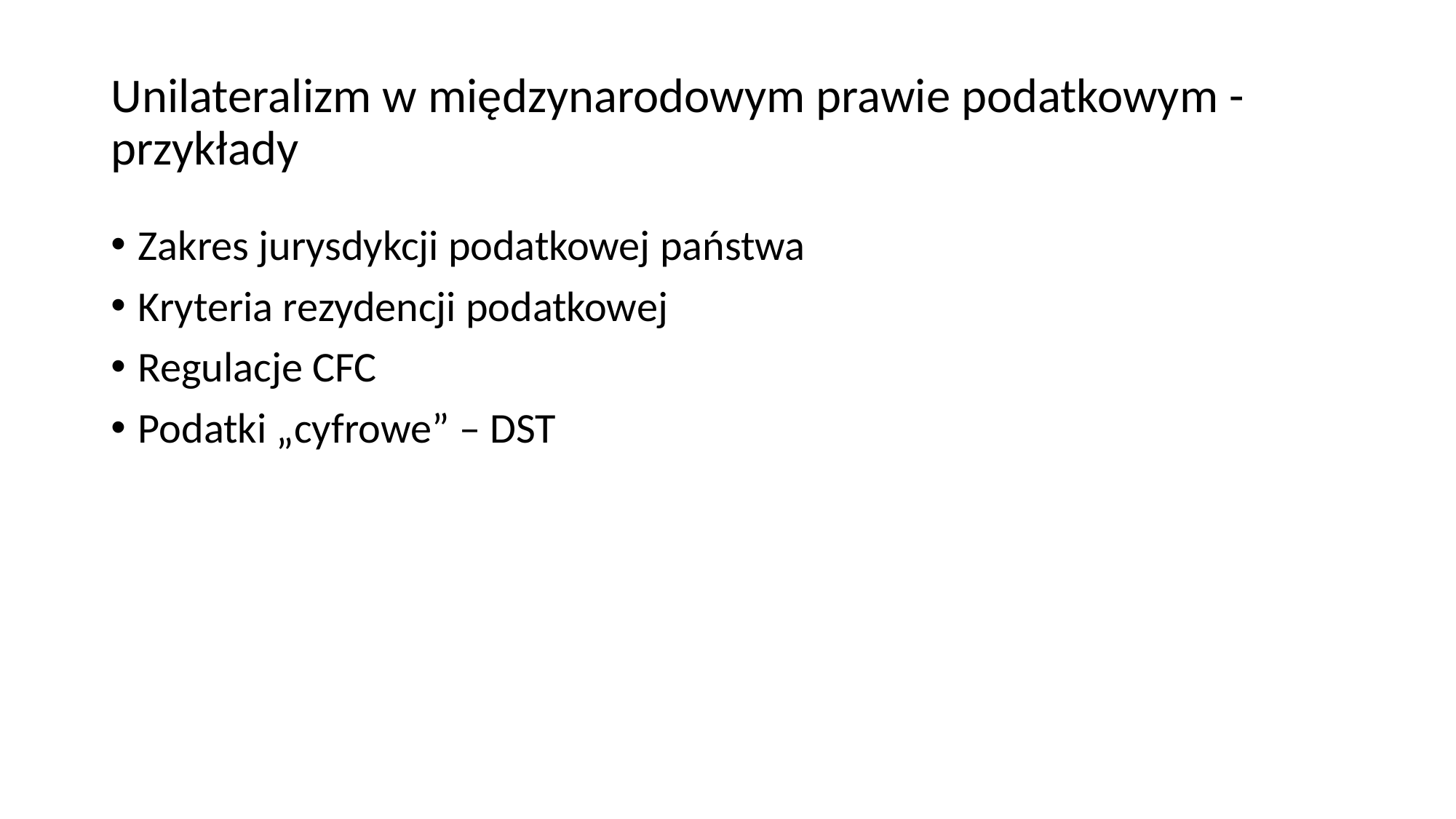

# Unilateralizm w międzynarodowym prawie podatkowym - przykłady
Zakres jurysdykcji podatkowej państwa
Kryteria rezydencji podatkowej
Regulacje CFC
Podatki „cyfrowe” – DST